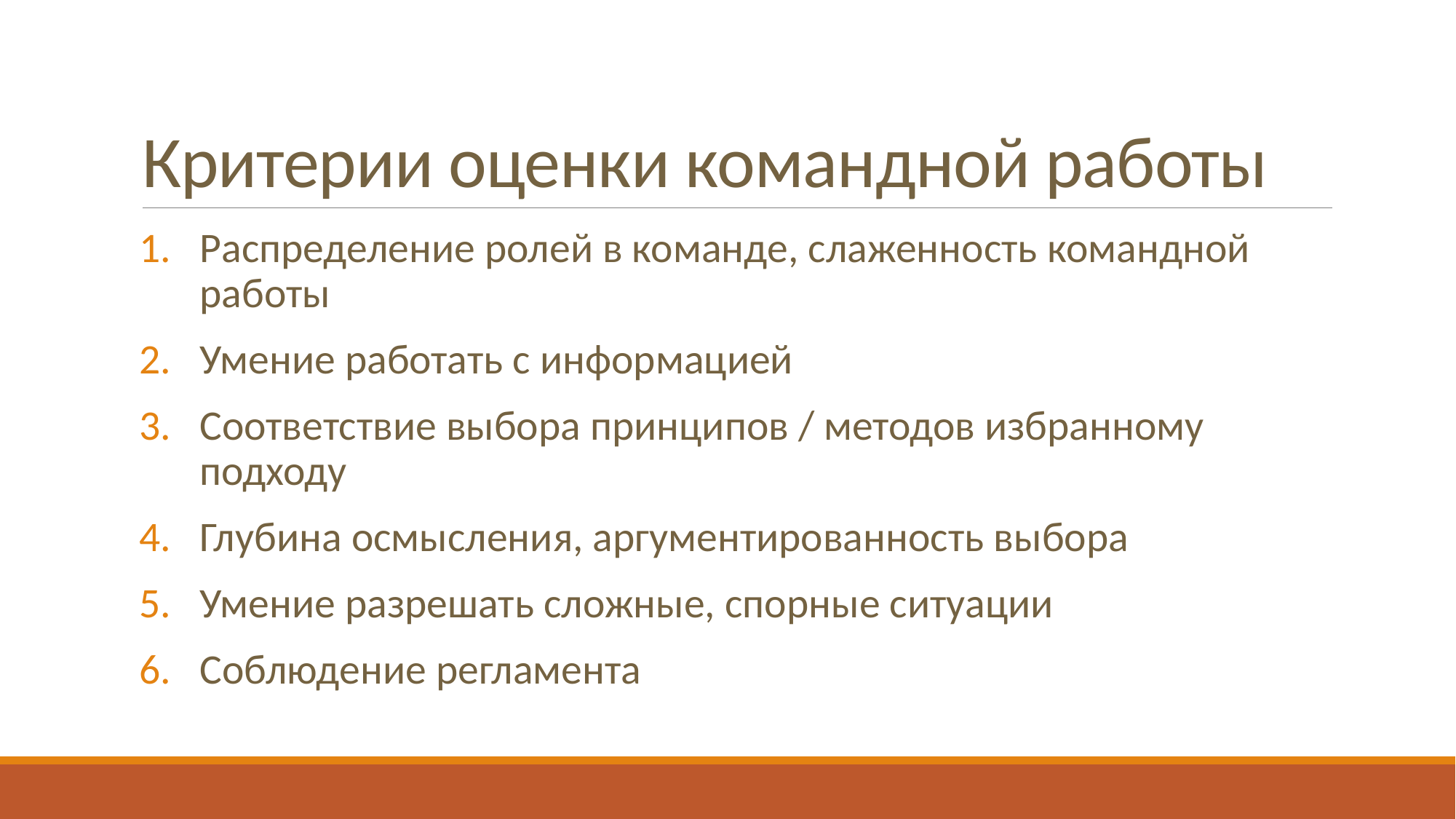

# Критерии оценки командной работы
Распределение ролей в команде, слаженность командной работы
Умение работать с информацией
Соответствие выбора принципов / методов избранному подходу
Глубина осмысления, аргументированность выбора
Умение разрешать сложные, спорные ситуации
Соблюдение регламента